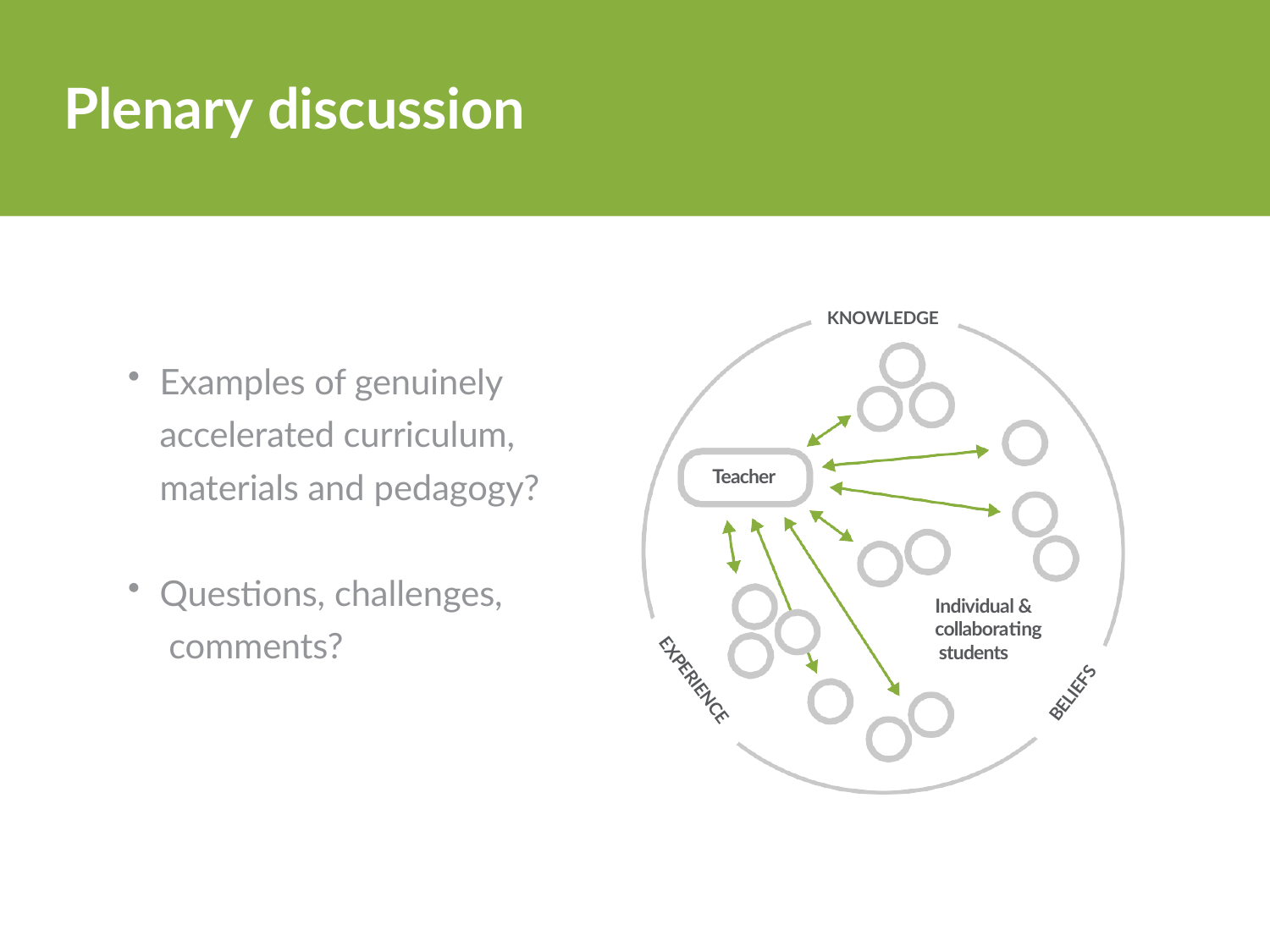

# Plenary discussion
KNOWLEDGE

Teacher
Individual &  collaborating  students
EXPERIENCE
BELIEFS
Examples of genuinely  accelerated curriculum,  materials and pedagogy?
Questions, challenges,  comments?